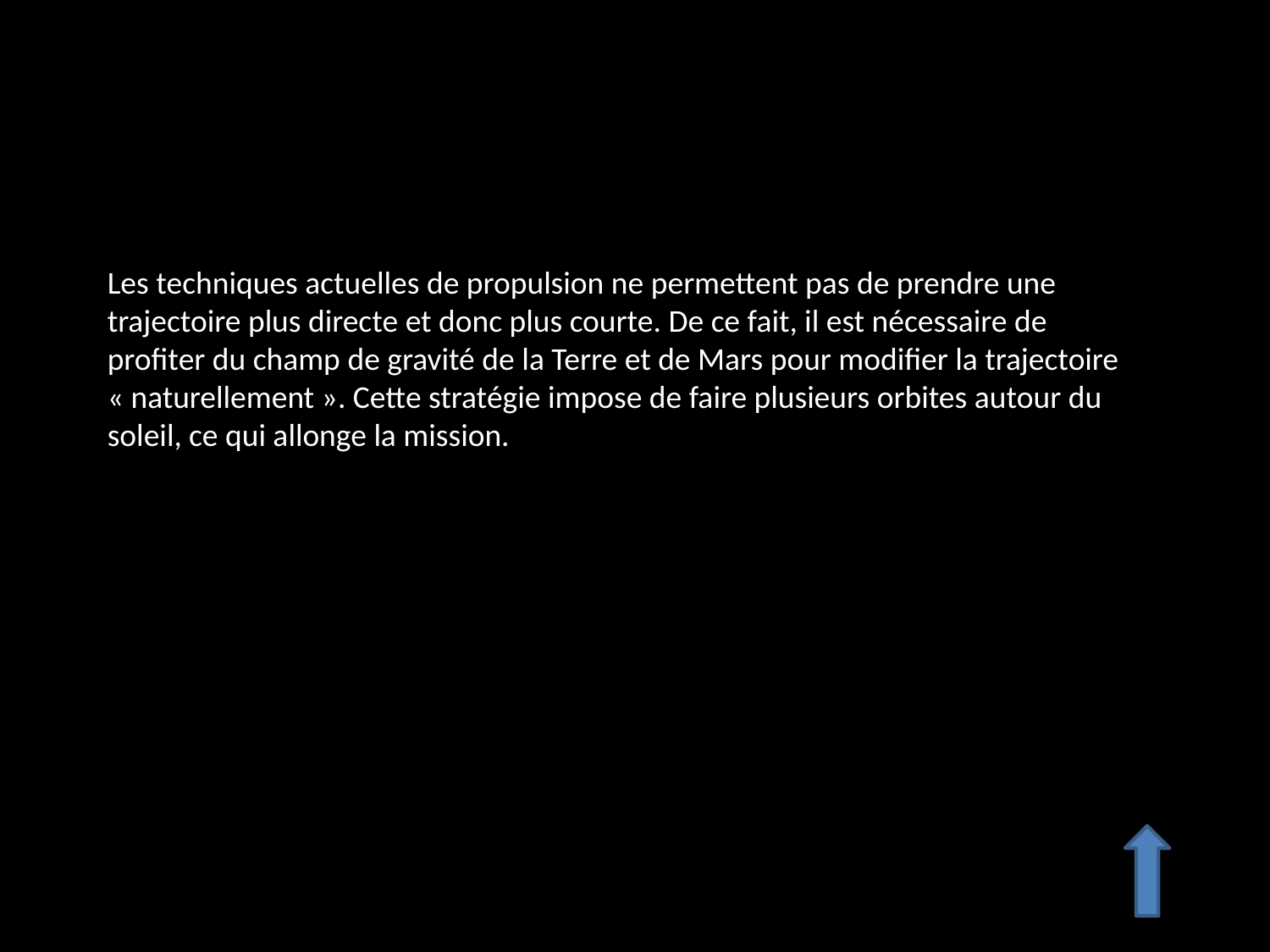

Les techniques actuelles de propulsion ne permettent pas de prendre une trajectoire plus directe et donc plus courte. De ce fait, il est nécessaire de profiter du champ de gravité de la Terre et de Mars pour modifier la trajectoire « naturellement ». Cette stratégie impose de faire plusieurs orbites autour du soleil, ce qui allonge la mission.